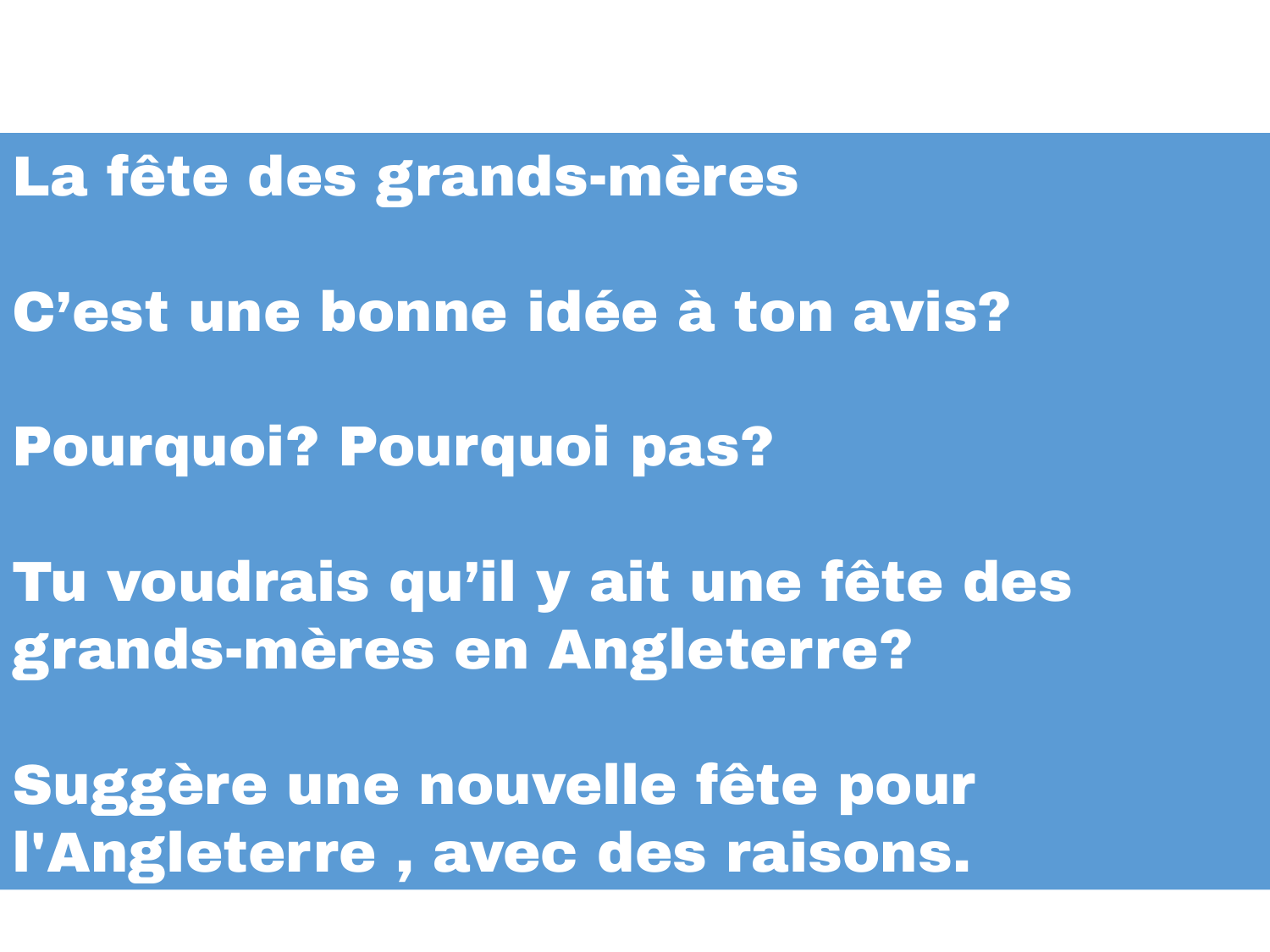

La fête des grands-mères

C’est une bonne idée à ton avis?

Pourquoi? Pourquoi pas?

Tu voudrais qu’il y ait une fête des grands-mères en Angleterre?

Suggère une nouvelle fête pour l'Angleterre , avec des raisons.